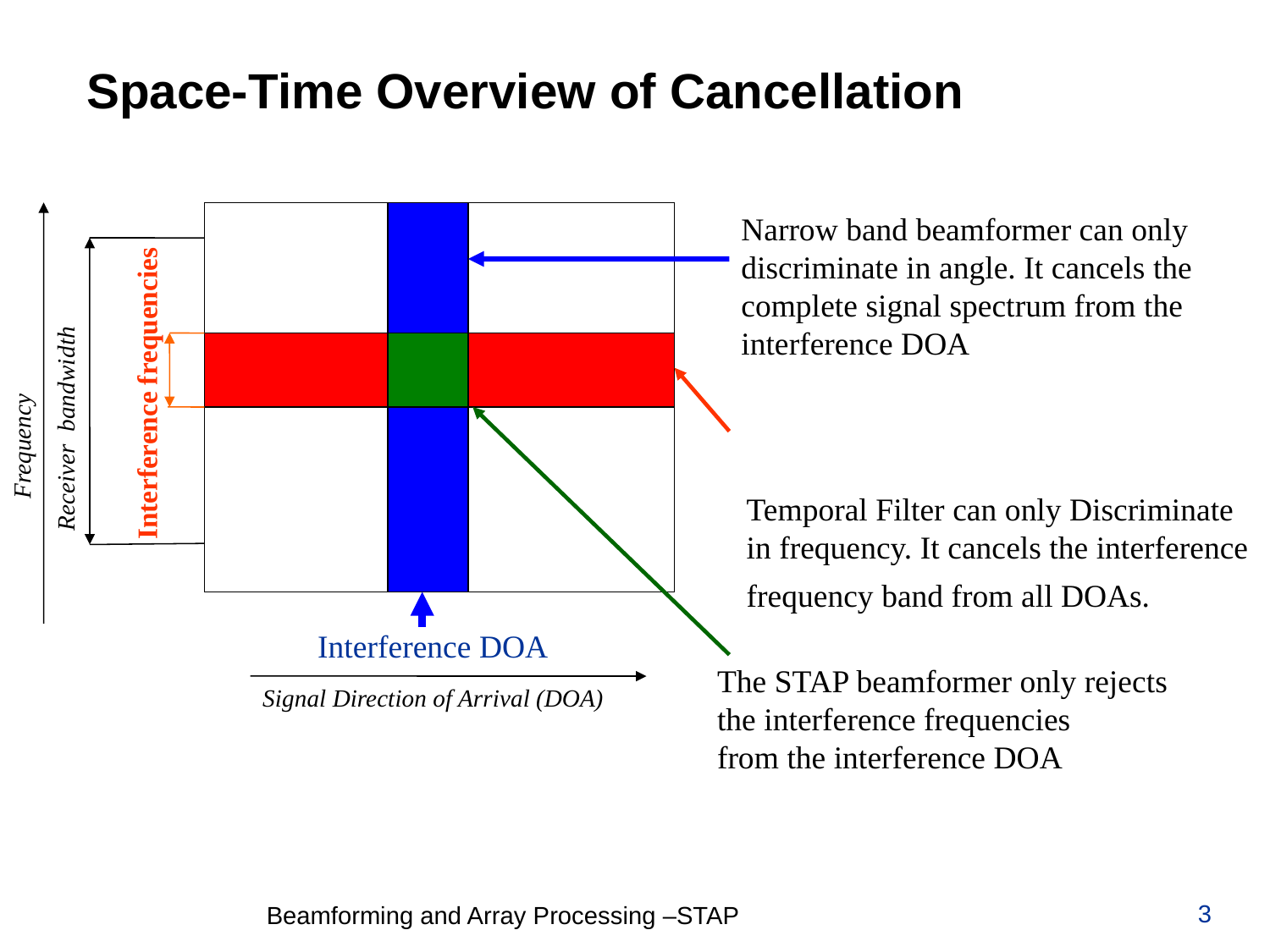

# Space-Time Overview of Cancellation

Narrow band beamformer can only
discriminate in angle. It cancels the
complete signal spectrum from the
interference DOA

Interference frequencies

Receiver  bandwidth

Interference DOA
The STAP beamformer only rejects
the interference frequencies
from the interference DOA
Signal Direction of Arrival (DOA)

 Frequency
Temporal Filter can only Discriminate
in frequency. It cancels the interference
frequency band from all DOAs.
3